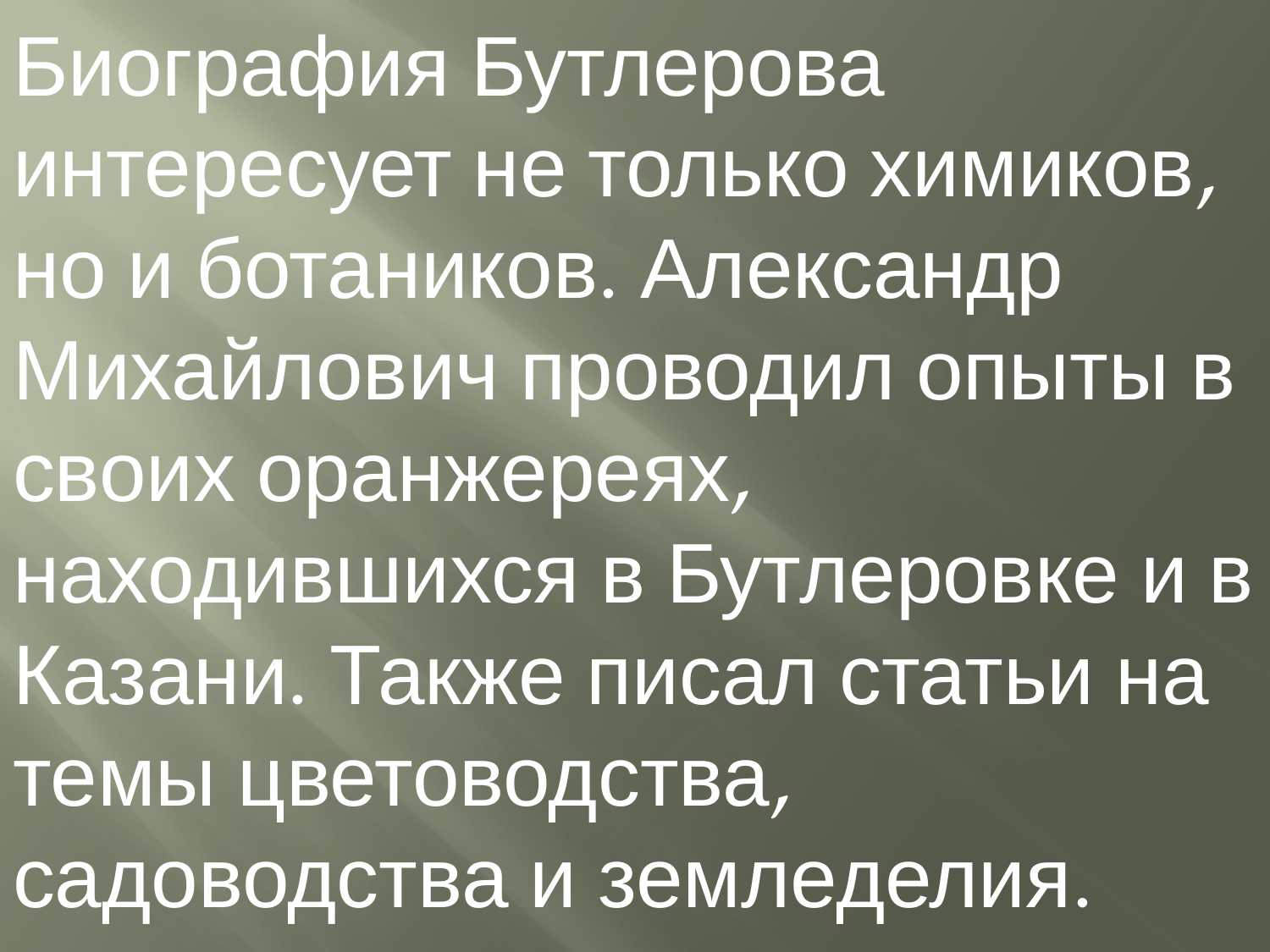

Биография Бутлерова интересует не только химиков, но и ботаников. Александр Михайлович проводил опыты в своих оранжереях, находившихся в Бутлеровке и в Казани. Также писал статьи на темы цветоводства, садоводства и земледелия.